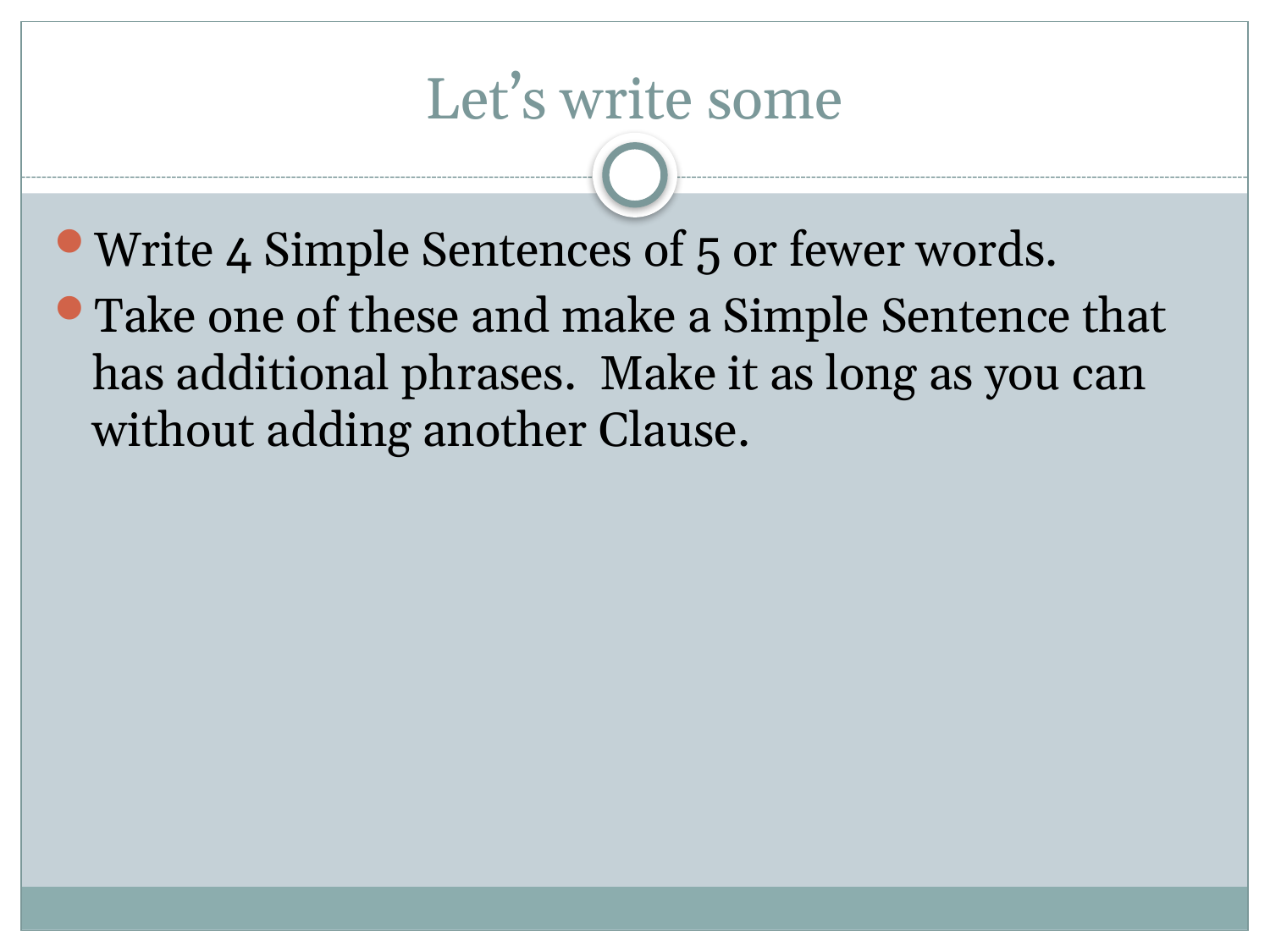

# Let’s write some
Write 4 Simple Sentences of 5 or fewer words.
Take one of these and make a Simple Sentence that has additional phrases.  Make it as long as you can without adding another Clause.